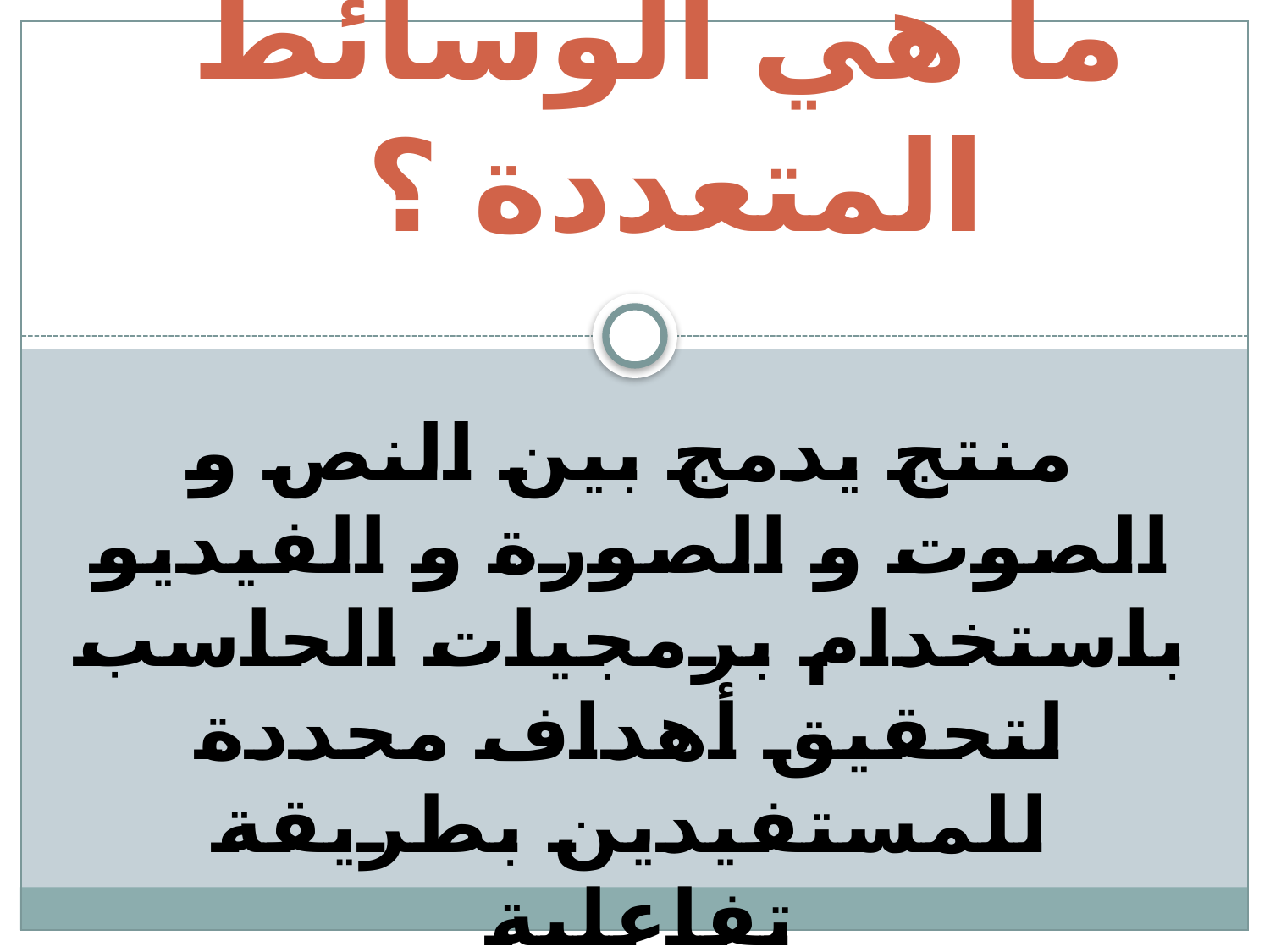

# ما هي الوسائط المتعددة ؟
منتج يدمج بين النص و الصوت و الصورة و الفيديو باستخدام برمجيات الحاسب لتحقيق أهداف محددة للمستفيدين بطريقة تفاعلية